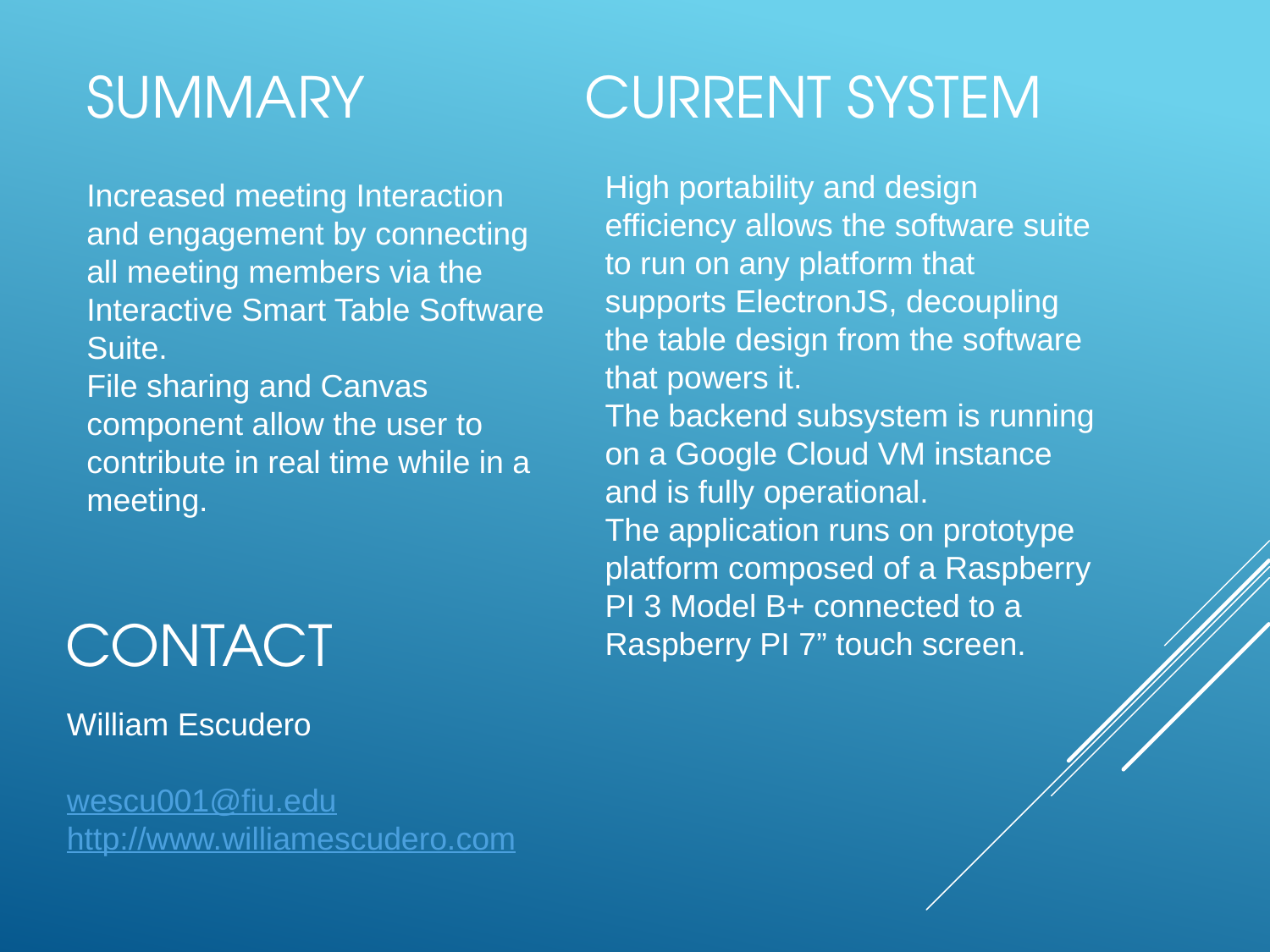

# Summary
Current System
High portability and design efficiency allows the software suite to run on any platform that supports ElectronJS, decoupling the table design from the software that powers it.
The backend subsystem is running on a Google Cloud VM instance and is fully operational.
The application runs on prototype platform composed of a Raspberry PI 3 Model B+ connected to a Raspberry PI 7” touch screen.

Increased meeting Interaction and engagement by connecting all meeting members via the Interactive Smart Table Software Suite.
File sharing and Canvas component allow the user to contribute in real time while in a meeting.
Contact
William Escudero

wescu001@fiu.edu
http://www.williamescudero.com